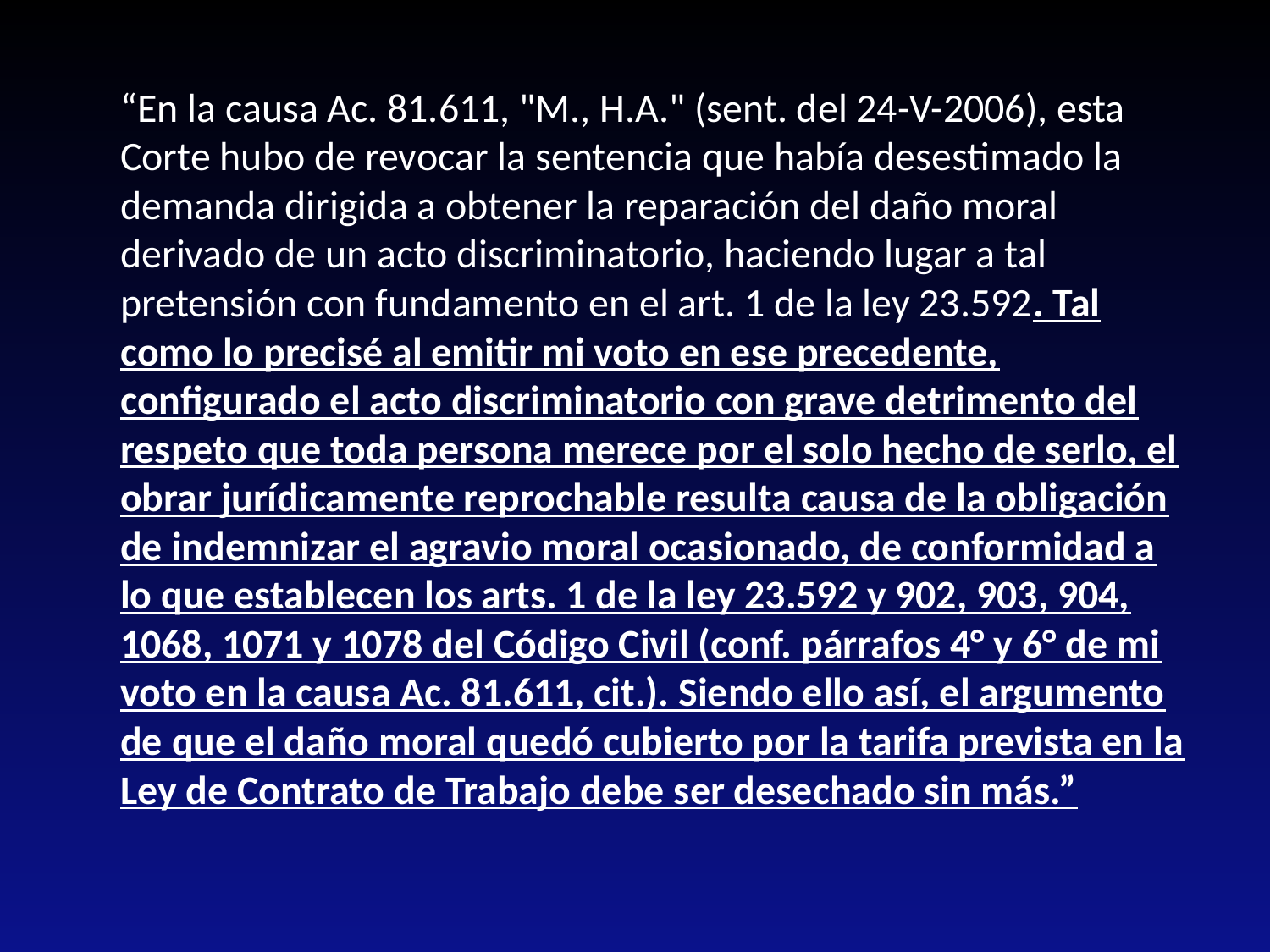

“En la causa Ac. 81.611, "M., H.A." (sent. del 24-V-2006), esta Corte hubo de revocar la sentencia que había desestimado la demanda dirigida a obtener la reparación del daño moral derivado de un acto discriminatorio, haciendo lugar a tal pretensión con fundamento en el art. 1 de la ley 23.592. Tal como lo precisé al emitir mi voto en ese precedente, configurado el acto discriminatorio con grave detrimento del respeto que toda persona merece por el solo hecho de serlo, el obrar jurídicamente reprochable resulta causa de la obligación de indemnizar el agravio moral ocasionado, de conformidad a lo que establecen los arts. 1 de la ley 23.592 y 902, 903, 904, 1068, 1071 y 1078 del Código Civil (conf. párrafos 4° y 6° de mi voto en la causa Ac. 81.611, cit.). Siendo ello así, el argumento de que el daño moral quedó cubierto por la tarifa prevista en la Ley de Contrato de Trabajo debe ser desechado sin más.”